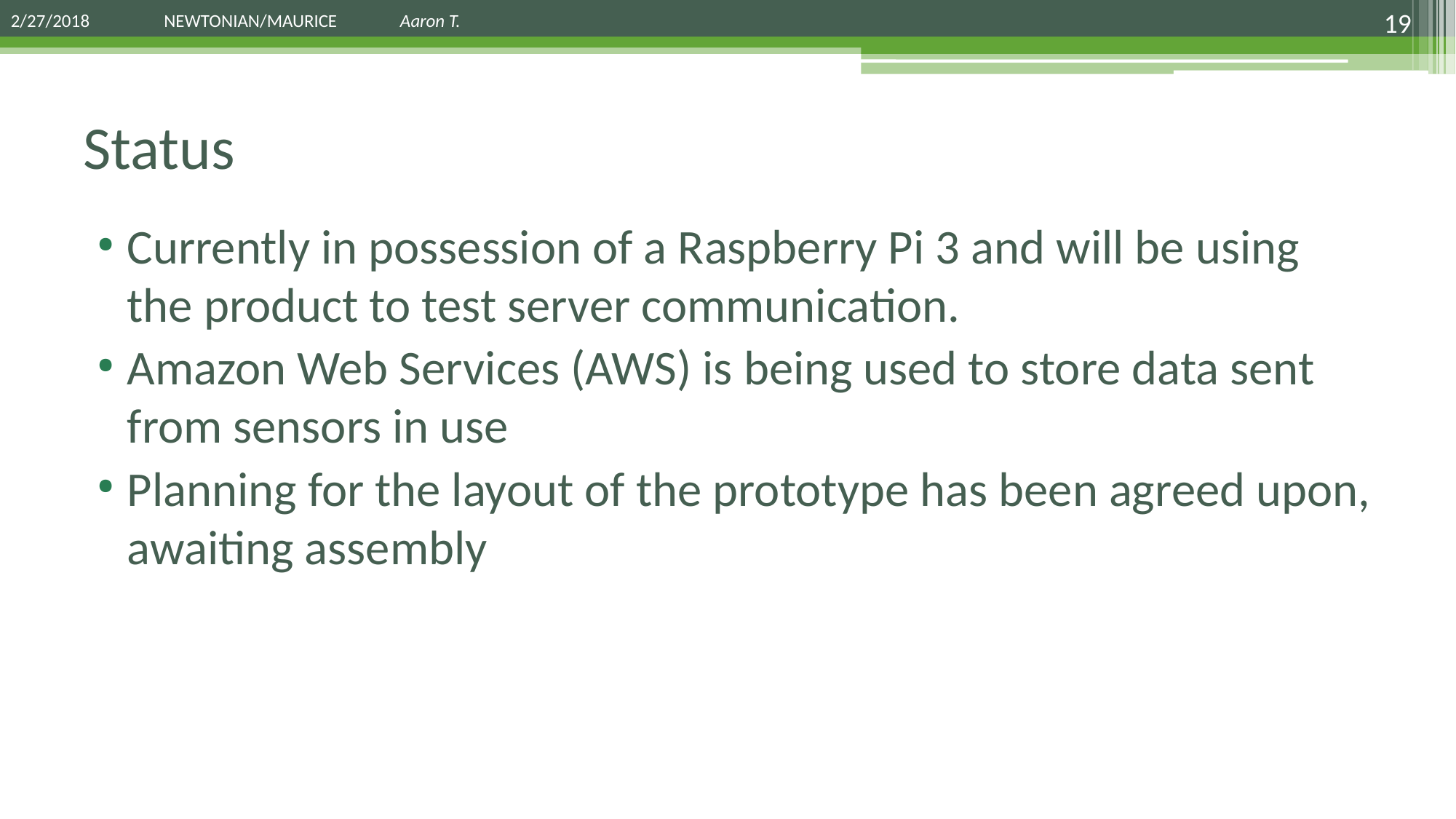

19
Aaron T.
# Status
Currently in possession of a Raspberry Pi 3 and will be using the product to test server communication.
Amazon Web Services (AWS) is being used to store data sent from sensors in use
Planning for the layout of the prototype has been agreed upon, awaiting assembly